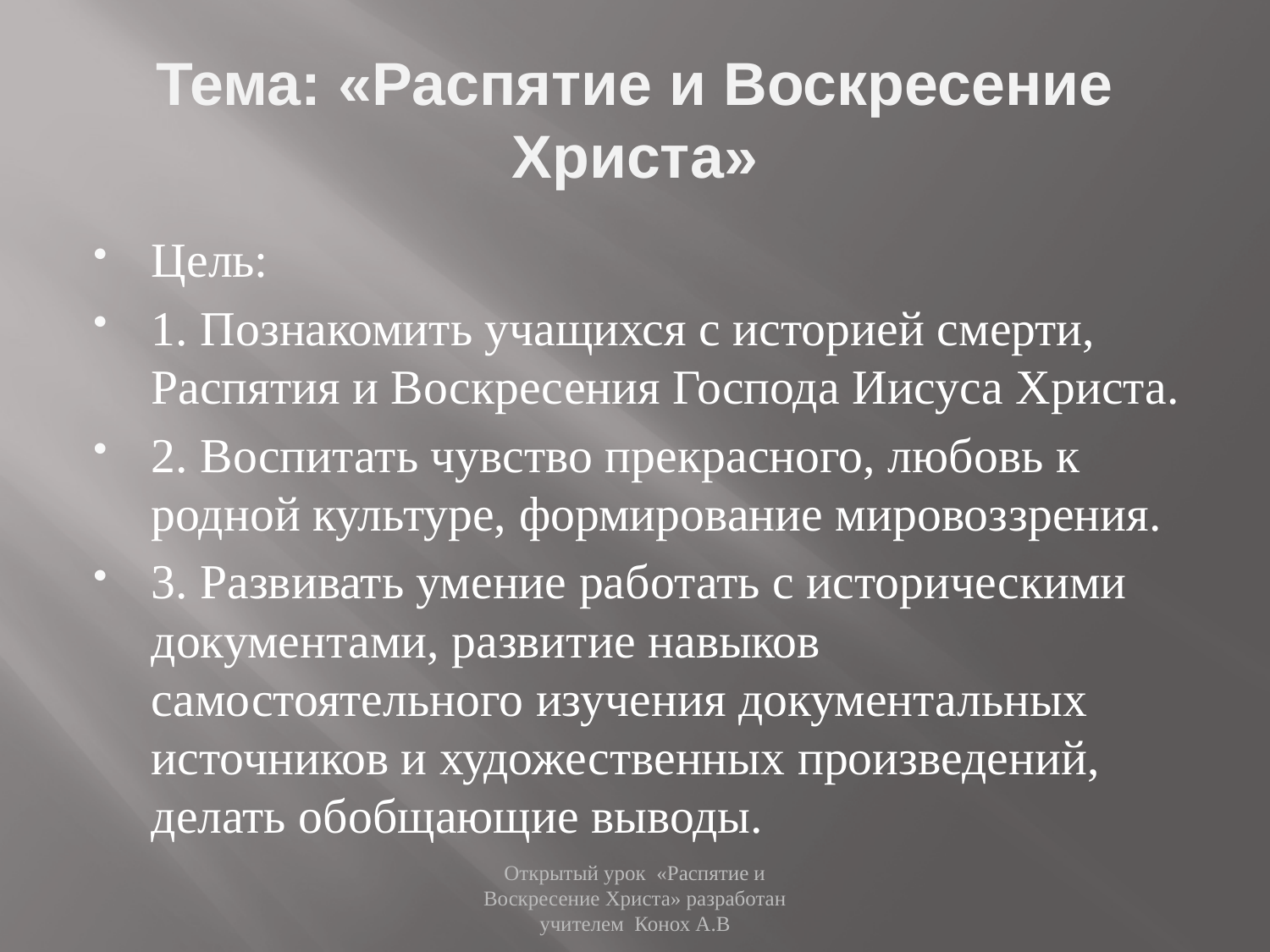

# Тема: «Распятие и Воскресение Христа»
Цель:
1. Познакомить учащихся с историей смерти, Распятия и Воскресения Господа Иисуса Христа.
2. Воспитать чувство прекрасного, любовь к родной культуре, формирование мировоззрения.
3. Развивать умение работать с историческими документами, развитие навыков самостоятельного изучения документальных источников и художественных произведений, делать обобщающие выводы.

Открытый урок  «Распятие и Воскресение Христа» разработан учителем  Конох А.В